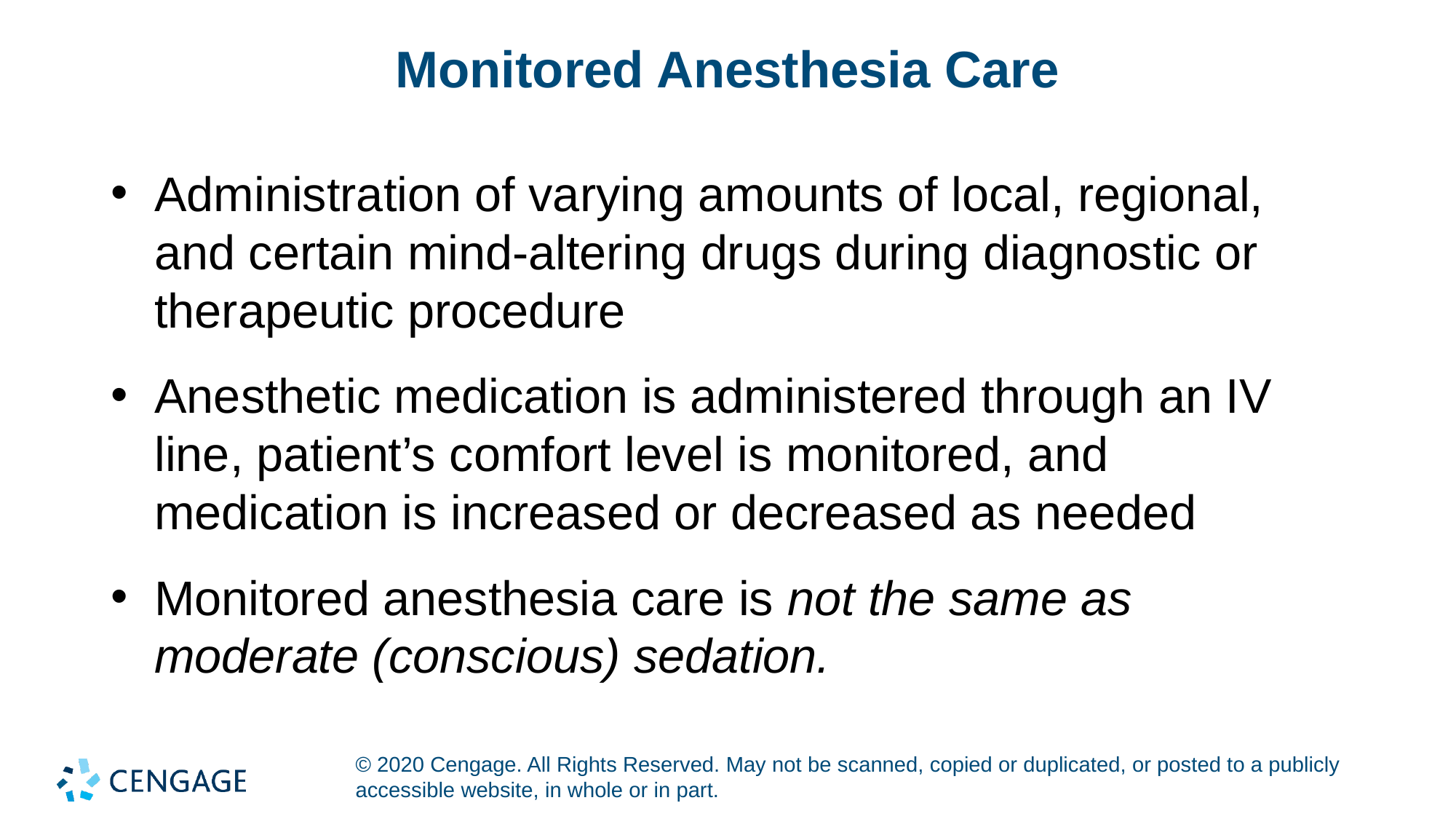

# Monitored Anesthesia Care
Administration of varying amounts of local, regional, and certain mind-altering drugs during diagnostic or therapeutic procedure
Anesthetic medication is administered through an IV line, patient’s comfort level is monitored, and medication is increased or decreased as needed
Monitored anesthesia care is not the same as moderate (conscious) sedation.